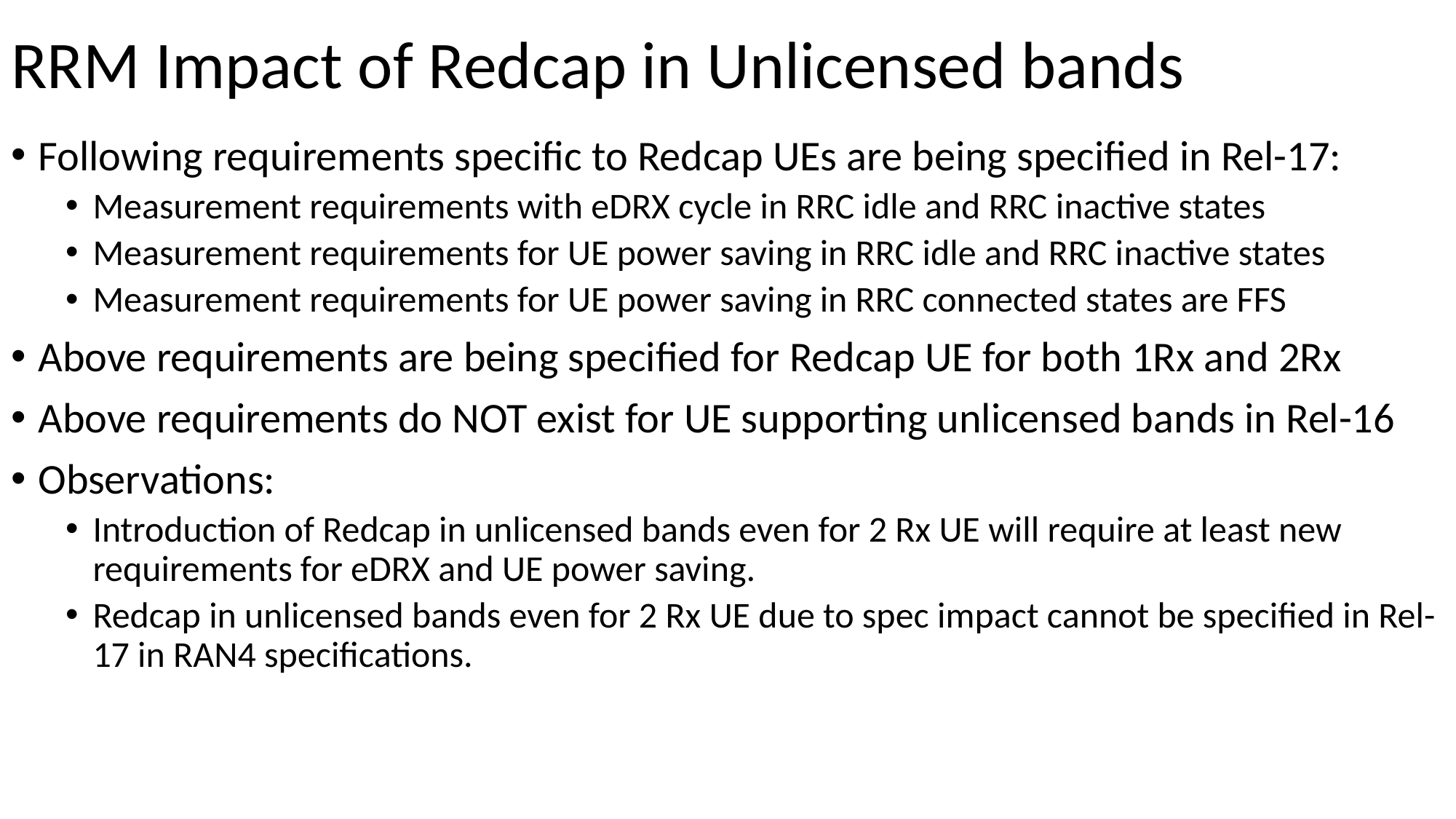

# RRM Impact of Redcap in Unlicensed bands
Following requirements specific to Redcap UEs are being specified in Rel-17:
Measurement requirements with eDRX cycle in RRC idle and RRC inactive states
Measurement requirements for UE power saving in RRC idle and RRC inactive states
Measurement requirements for UE power saving in RRC connected states are FFS
Above requirements are being specified for Redcap UE for both 1Rx and 2Rx
Above requirements do NOT exist for UE supporting unlicensed bands in Rel-16
Observations:
Introduction of Redcap in unlicensed bands even for 2 Rx UE will require at least new requirements for eDRX and UE power saving.
Redcap in unlicensed bands even for 2 Rx UE due to spec impact cannot be specified in Rel-17 in RAN4 specifications.